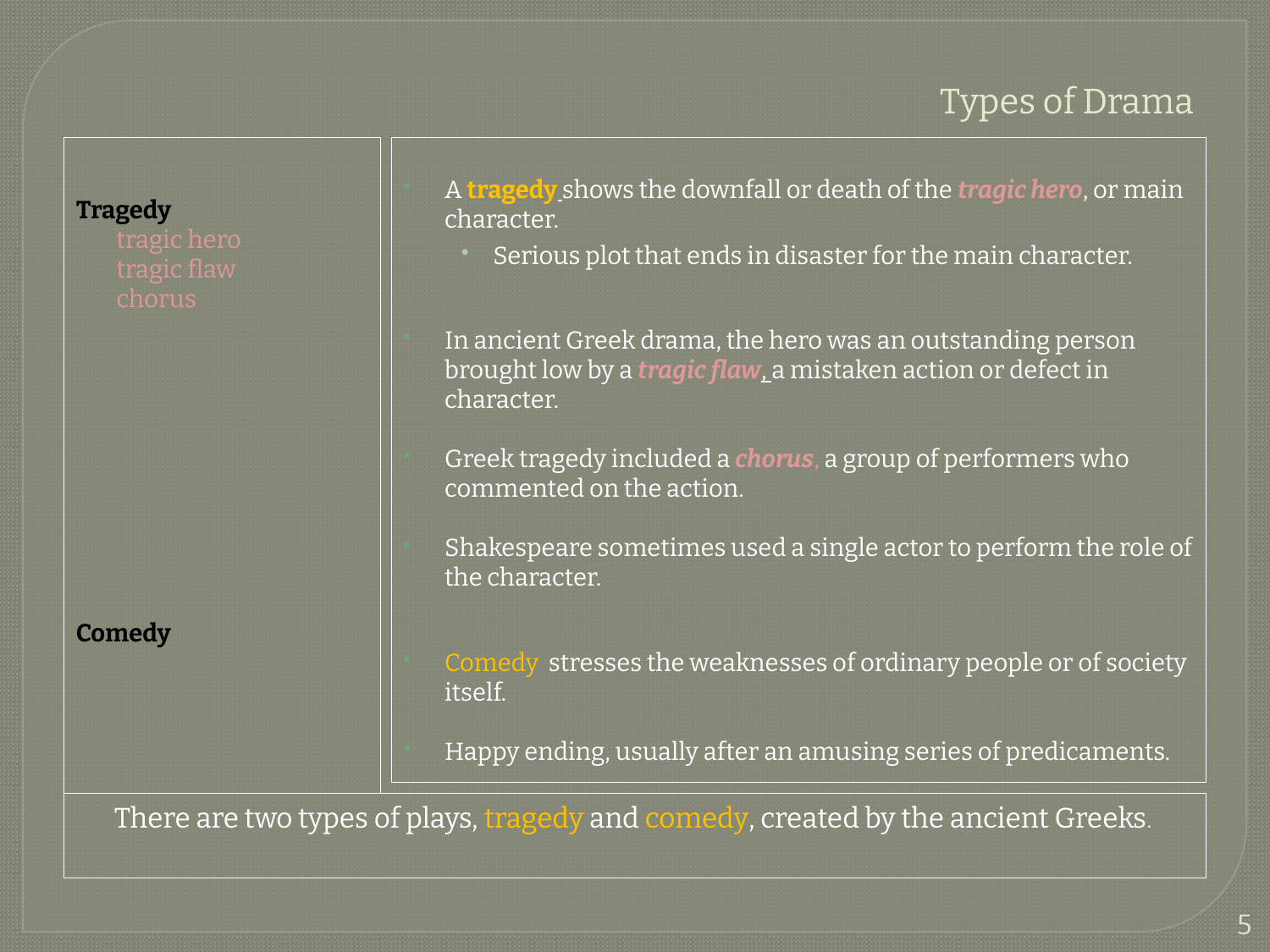

# Types of Drama

Tragedy
	tragic hero
	tragic flaw
	chorus

Comedy

A tragedy shows the downfall or death of the tragic hero, or main character.
Serious plot that ends in disaster for the main character.

In ancient Greek drama, the hero was an outstanding person brought low by a tragic flaw, a mistaken action or defect in character.

Greek tragedy included a chorus, a group of performers who commented on the action.

Shakespeare sometimes used a single actor to perform the role of the character.

Comedy  stresses the weaknesses of ordinary people or of society itself.

Happy ending, usually after an amusing series of predicaments.
There are two types of plays, tragedy and comedy, created by the ancient Greeks.
5